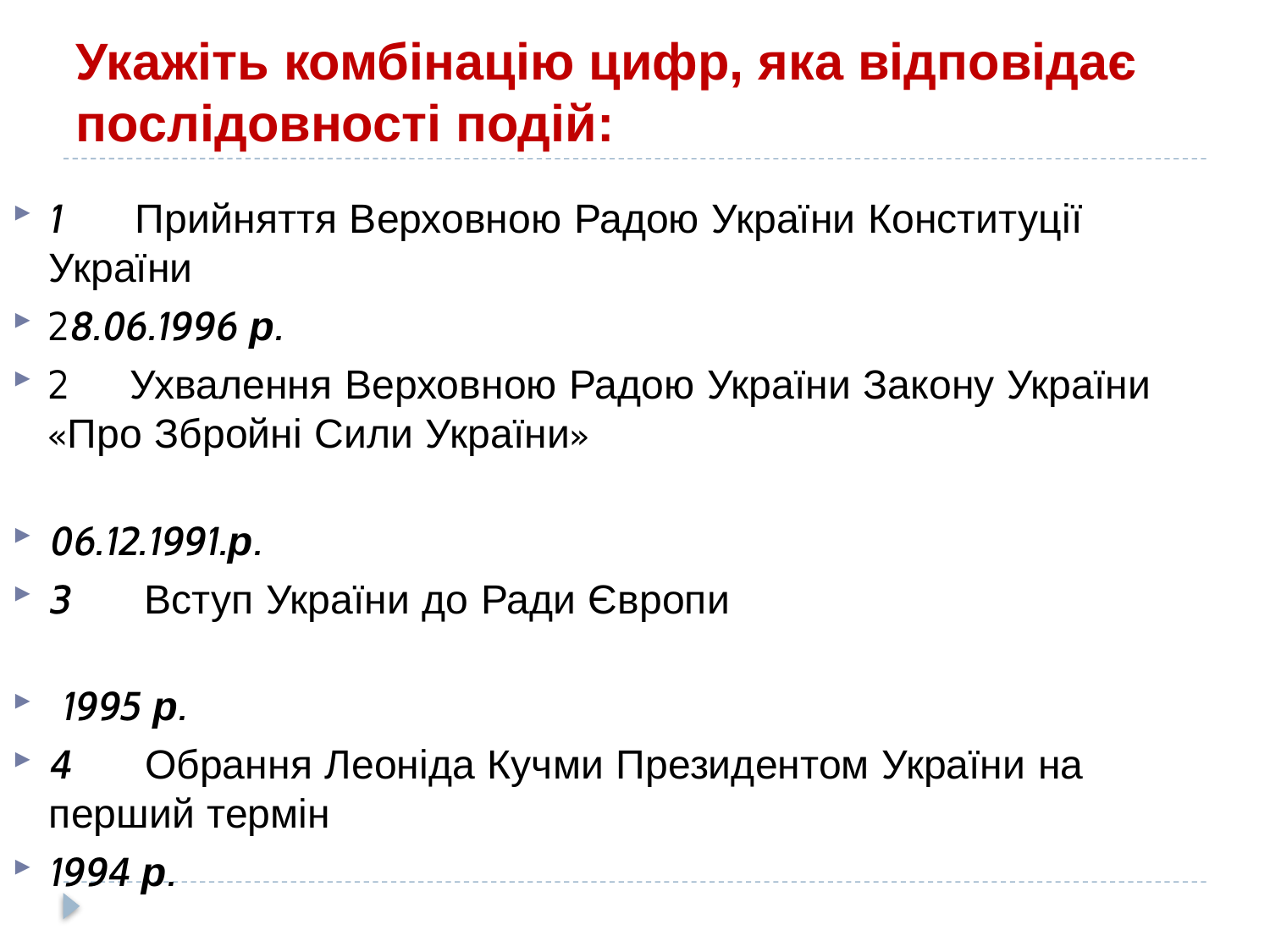

# Укажіть комбінацію цифр, яка відповідає послідовності подій:
1      Прийняття Верховною Радою України Конституції України
28.06.1996 р.
2     Ухвалення Верховною Радою України Закону України «Про Збройні Сили України»
06.12.1991.р.
3      Вступ України до Ради Європи
 1995 р.
4      Обрання Леоніда Кучми Президентом України на перший термін
1994 р.